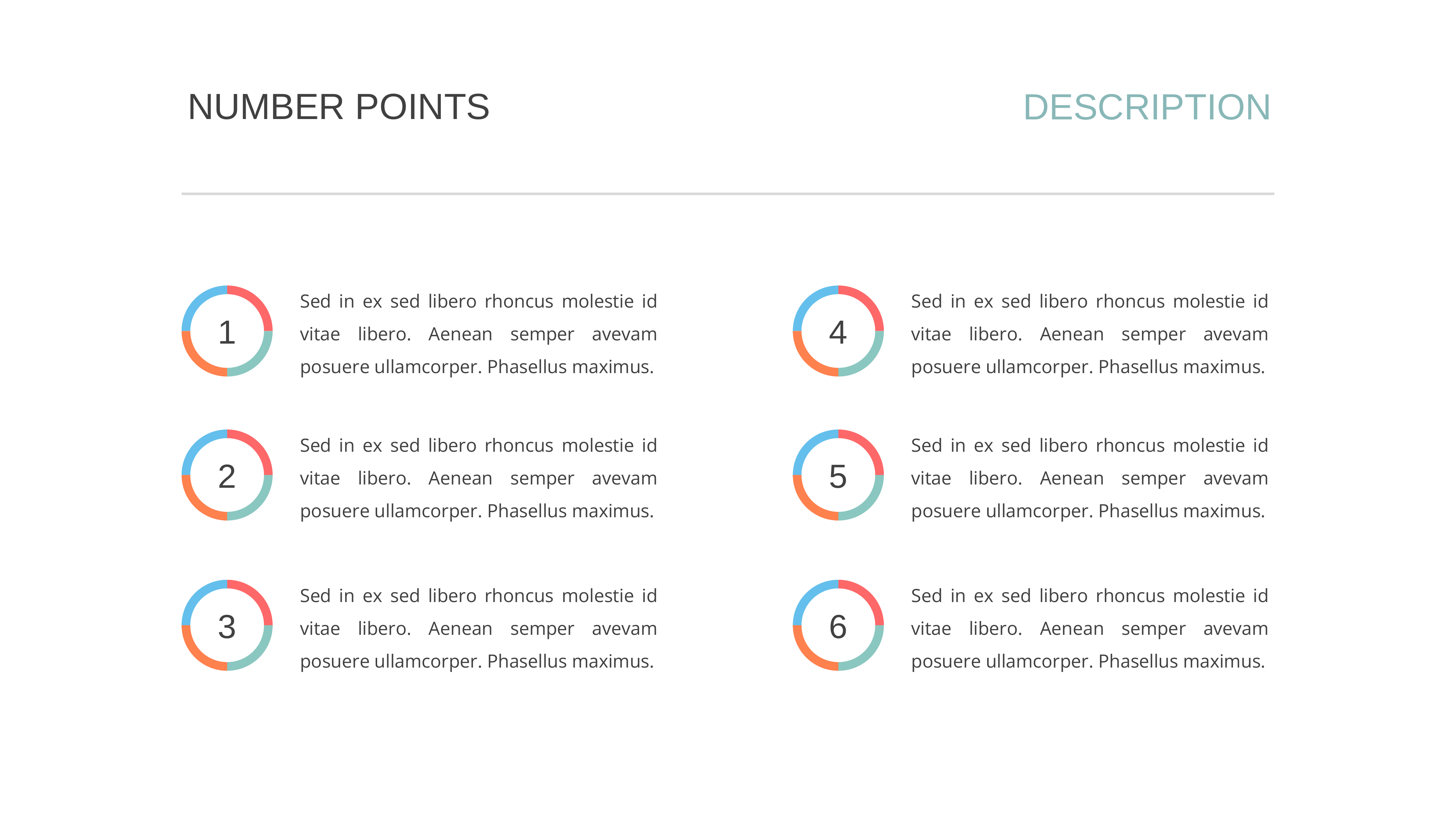

NUMBER POINTS
DESCRIPTION
Sed in ex sed libero rhoncus molestie id vitae libero. Aenean semper avevam posuere ullamcorper. Phasellus maximus.
Sed in ex sed libero rhoncus molestie id vitae libero. Aenean semper avevam posuere ullamcorper. Phasellus maximus.

1
4
Sed in ex sed libero rhoncus molestie id vitae libero. Aenean semper avevam posuere ullamcorper. Phasellus maximus.
Sed in ex sed libero rhoncus molestie id vitae libero. Aenean semper avevam posuere ullamcorper. Phasellus maximus.

2
5
Sed in ex sed libero rhoncus molestie id vitae libero. Aenean semper avevam posuere ullamcorper. Phasellus maximus.
Sed in ex sed libero rhoncus molestie id vitae libero. Aenean semper avevam posuere ullamcorper. Phasellus maximus.

3
6